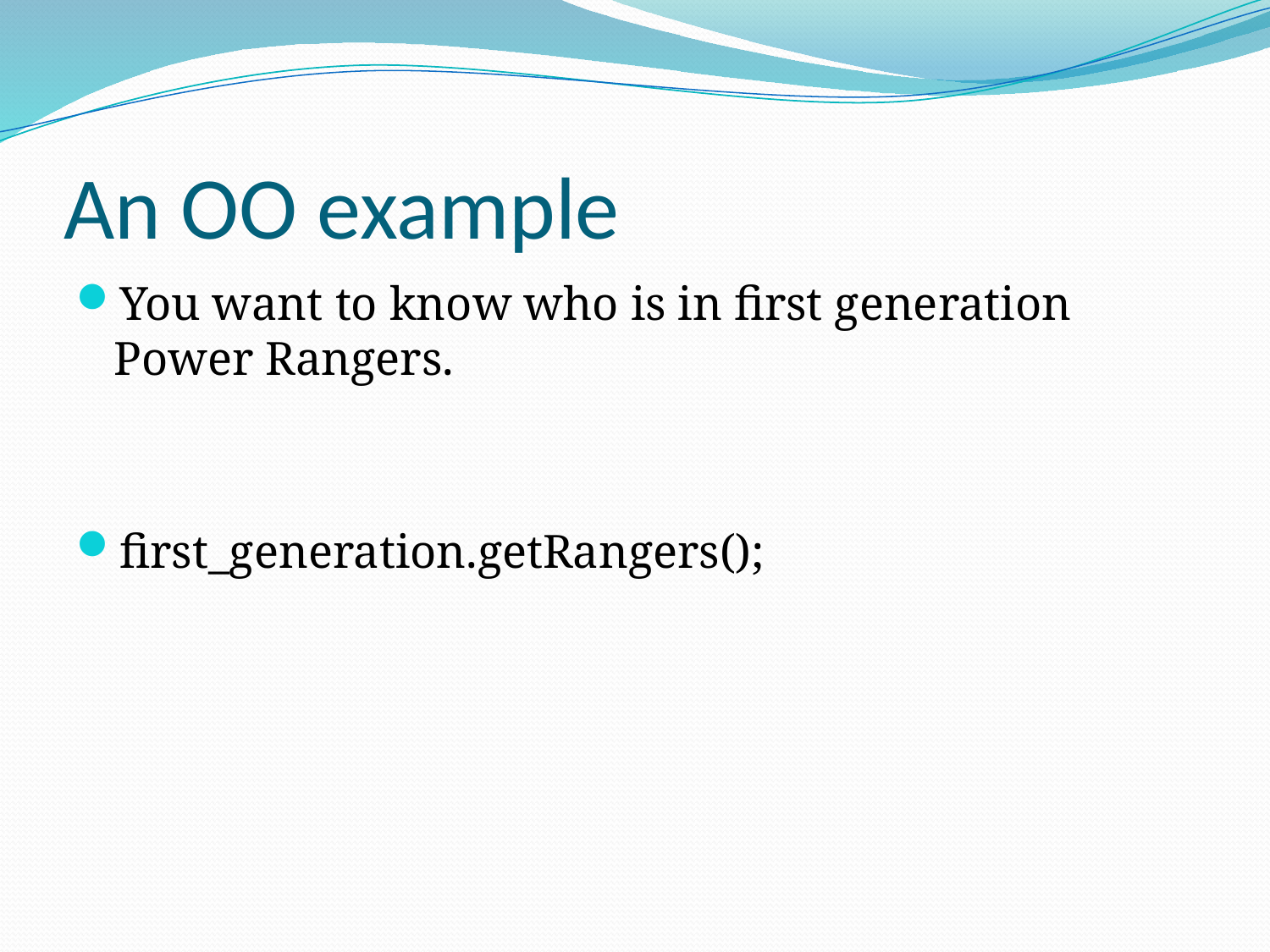

# An OO example
You want to know who is in first generation Power Rangers.

first_generation.getRangers();